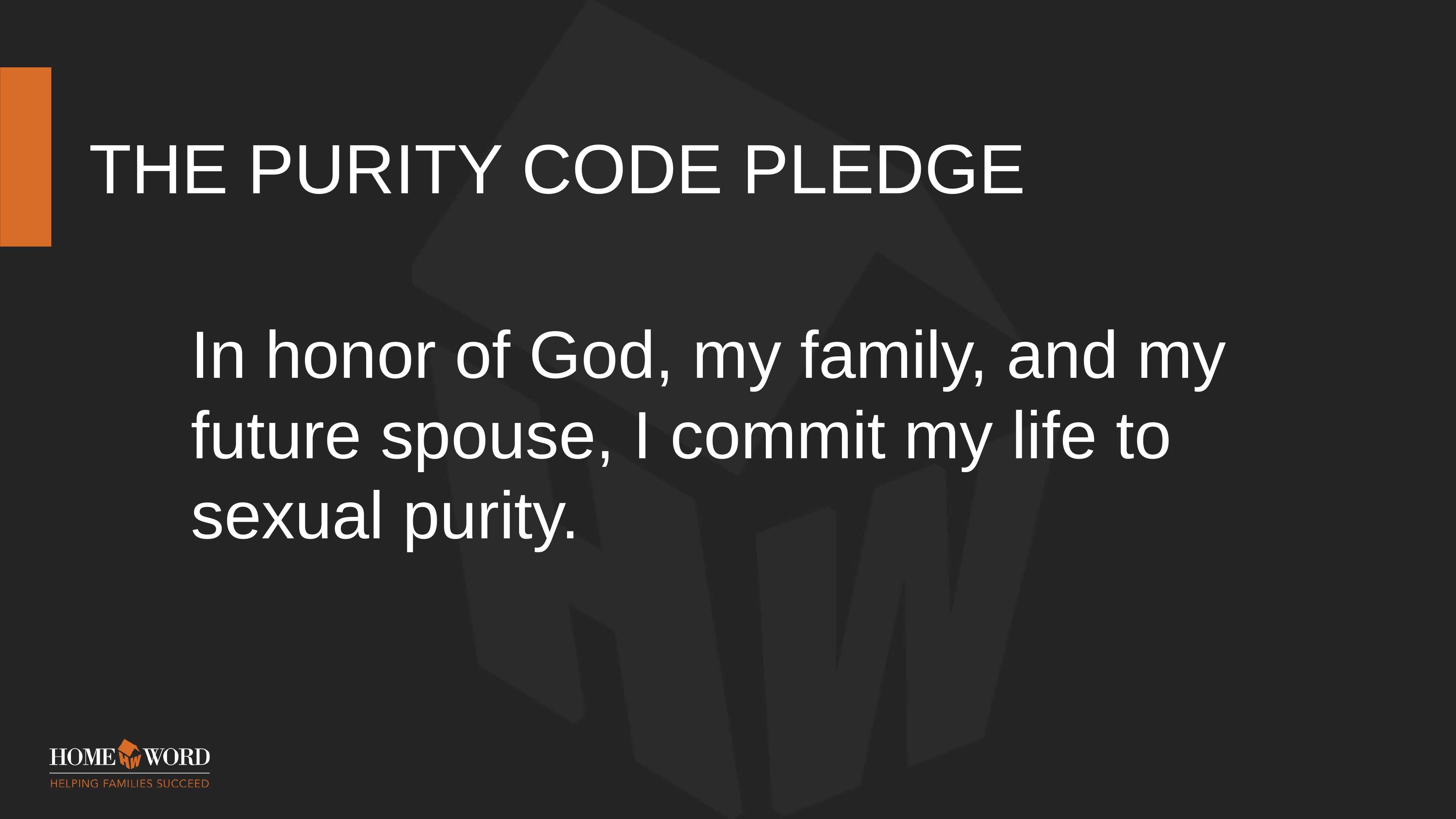

# THE PURITY CODE PLEDGE
In honor of God, my family, and my future spouse, I commit my life to sexual purity.